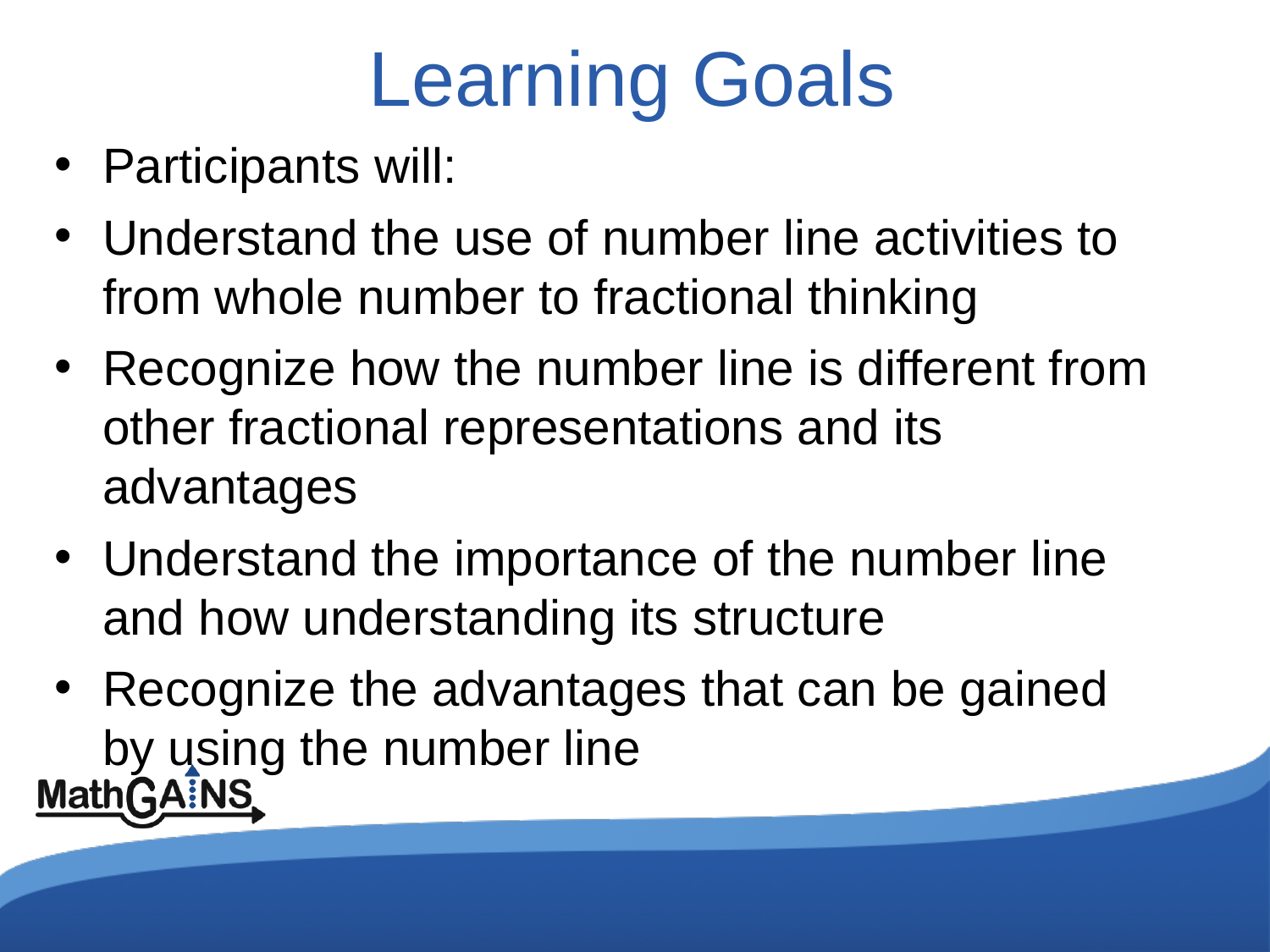

# Learning Goals
Participants will:
Understand the use of number line activities to from whole number to fractional thinking
Recognize how the number line is different from other fractional representations and its advantages
Understand the importance of the number line and how understanding its structure
Recognize the advantages that can be gained by using the number line